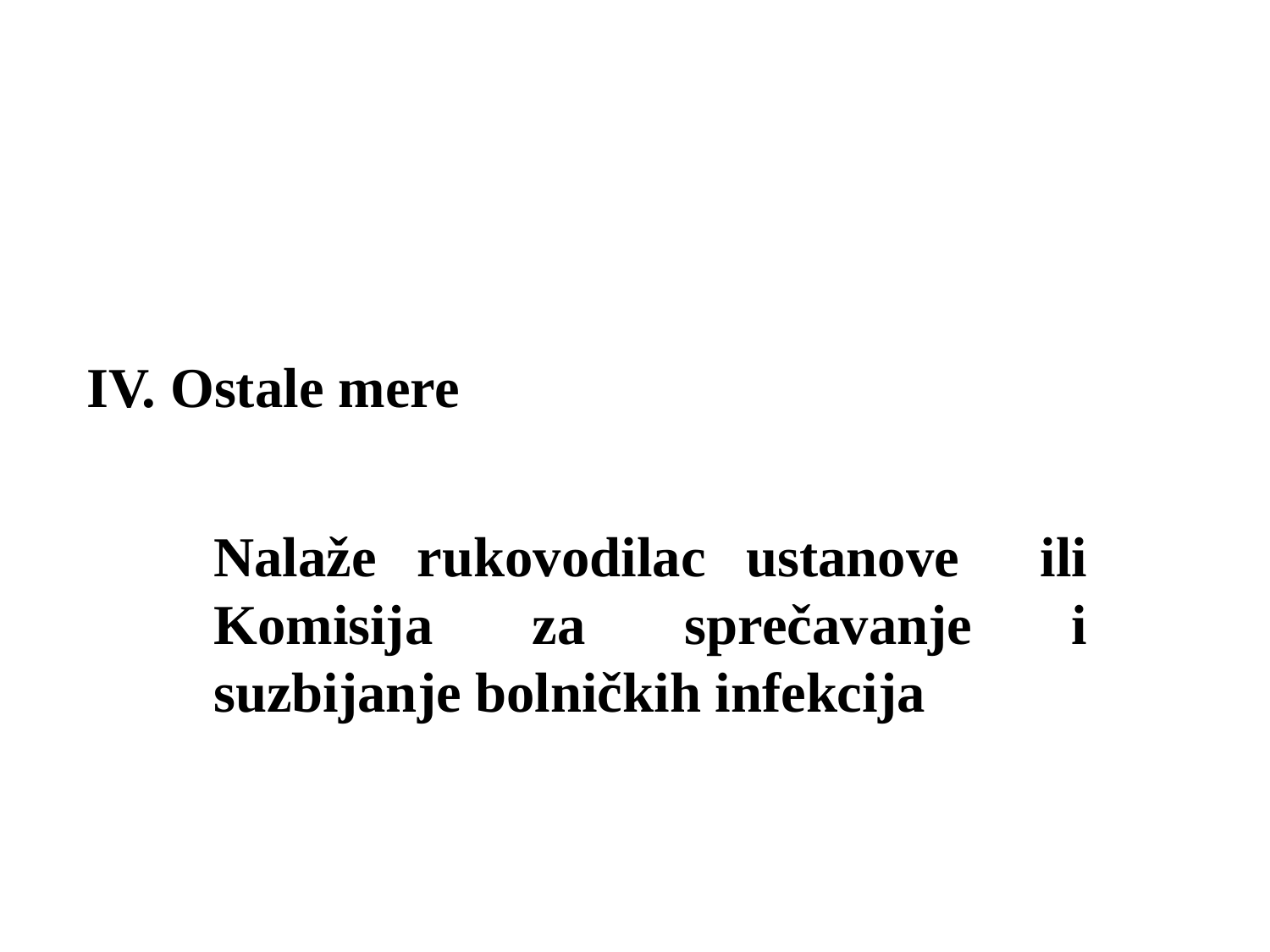

IV. Ostale mere

Nalaže rukovodilac ustanove  ili Komisija za sprečavanje i suzbijanje bolničkih infekcija